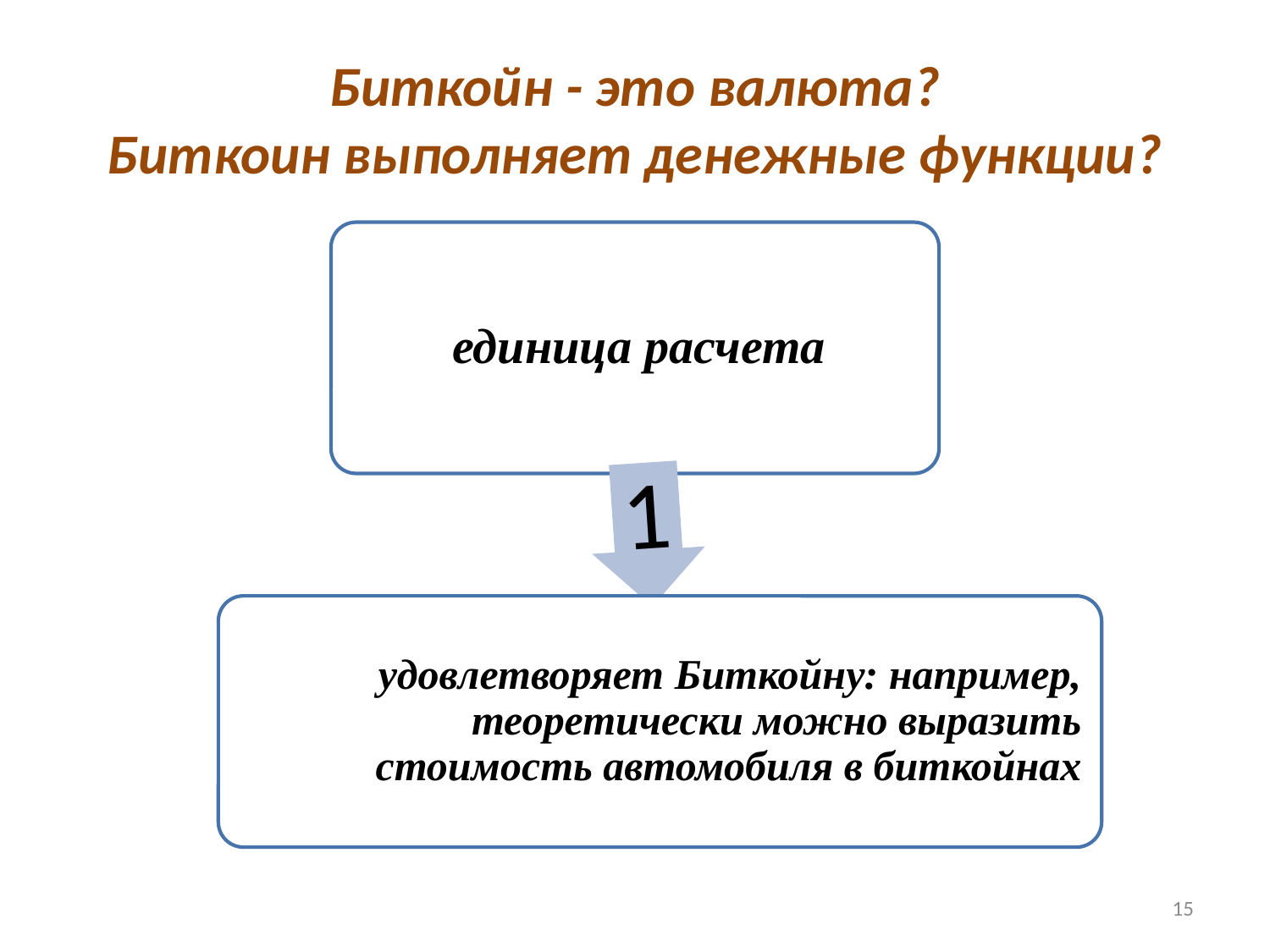

# Биткойн - это валюта? Биткоин выполняет денежные функции?
единица расчета
1
удовлетворяет Биткойну: например, теоретически можно выразить стоимость автомобиля в биткойнах
15